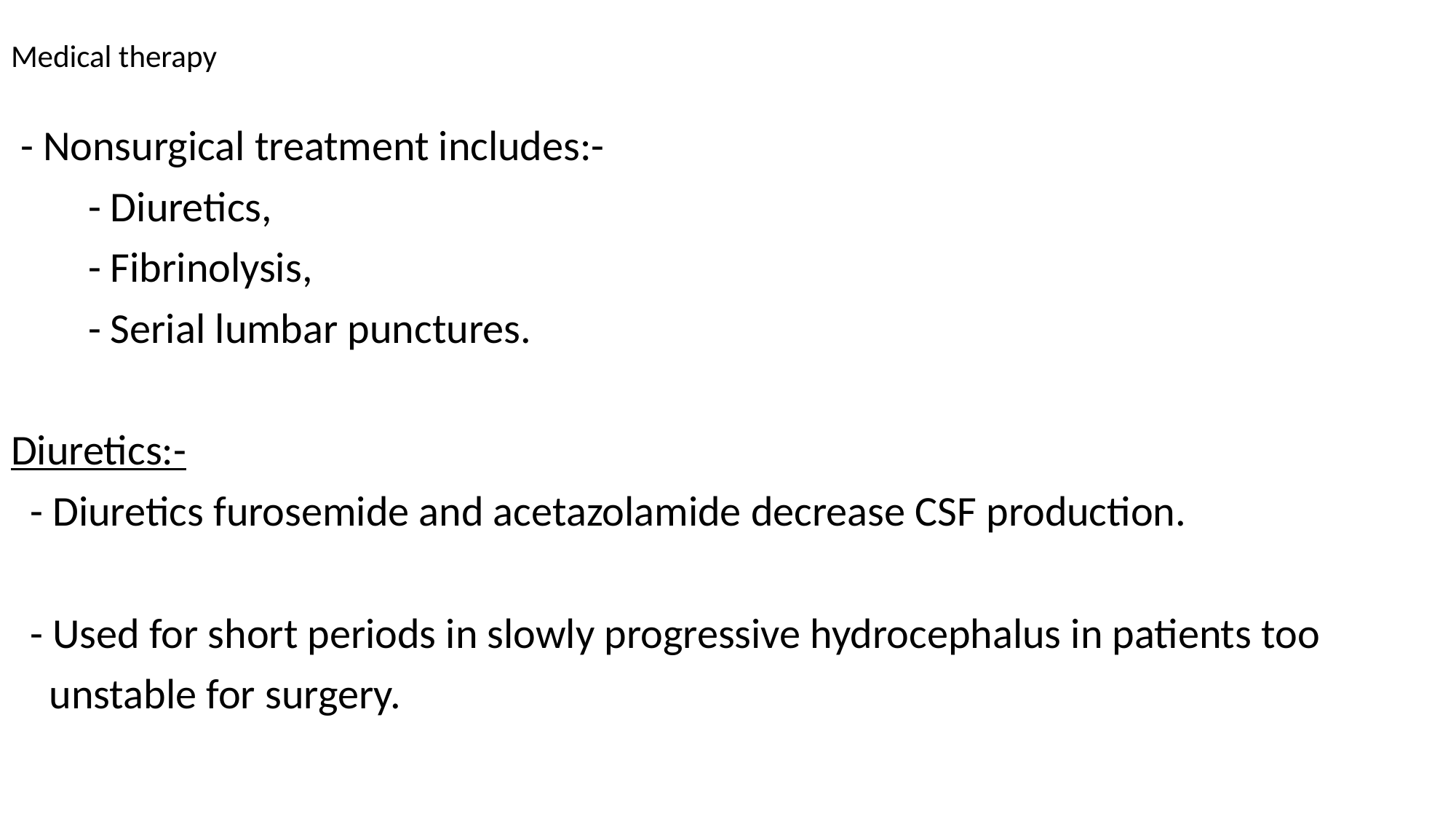

# Medical therapy
 - Nonsurgical treatment includes:-
        - Diuretics,
        - Fibrinolysis,
        - Serial lumbar punctures.

Diuretics:-
  - Diuretics furosemide and acetazolamide decrease CSF production.

  - Used for short periods in slowly progressive hydrocephalus in patients too
    unstable for surgery.